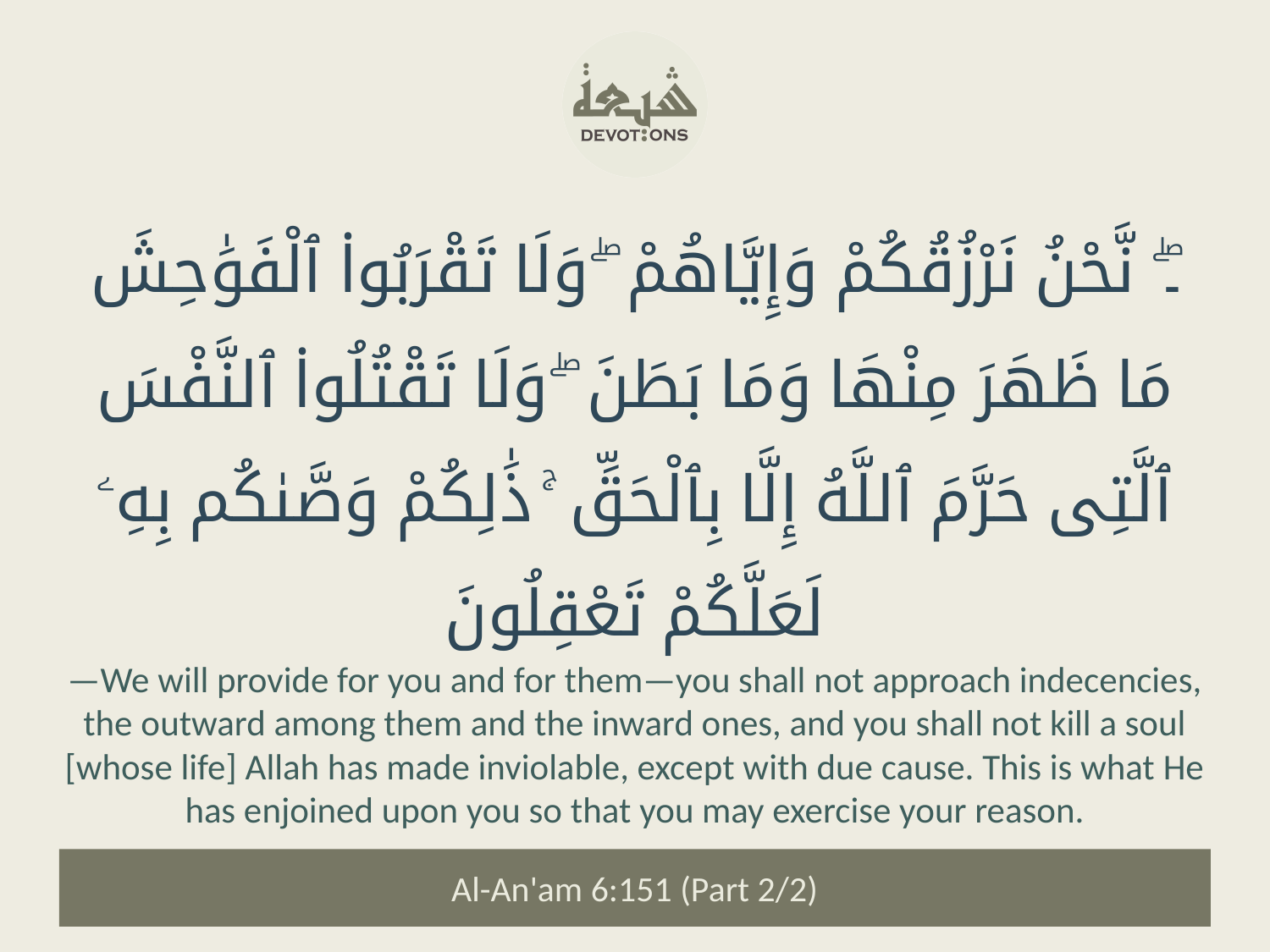

۔ۖ  نَّحْنُ نَرْزُقُكُمْ وَإِيَّاهُمْ ۖ وَلَا تَقْرَبُوا۟ ٱلْفَوَٰحِشَ مَا ظَهَرَ مِنْهَا وَمَا بَطَنَ ۖ وَلَا تَقْتُلُوا۟ ٱلنَّفْسَ ٱلَّتِى حَرَّمَ ٱللَّهُ إِلَّا بِٱلْحَقِّ ۚ ذَٰلِكُمْ وَصَّىٰكُم بِهِۦ لَعَلَّكُمْ تَعْقِلُونَ
—We will provide for you and for them—you shall not approach indecencies, the outward among them and the inward ones, and you shall not kill a soul [whose life] Allah has made inviolable, except with due cause. This is what He has enjoined upon you so that you may exercise your reason.
Al-An'am 6:151 (Part 2/2)